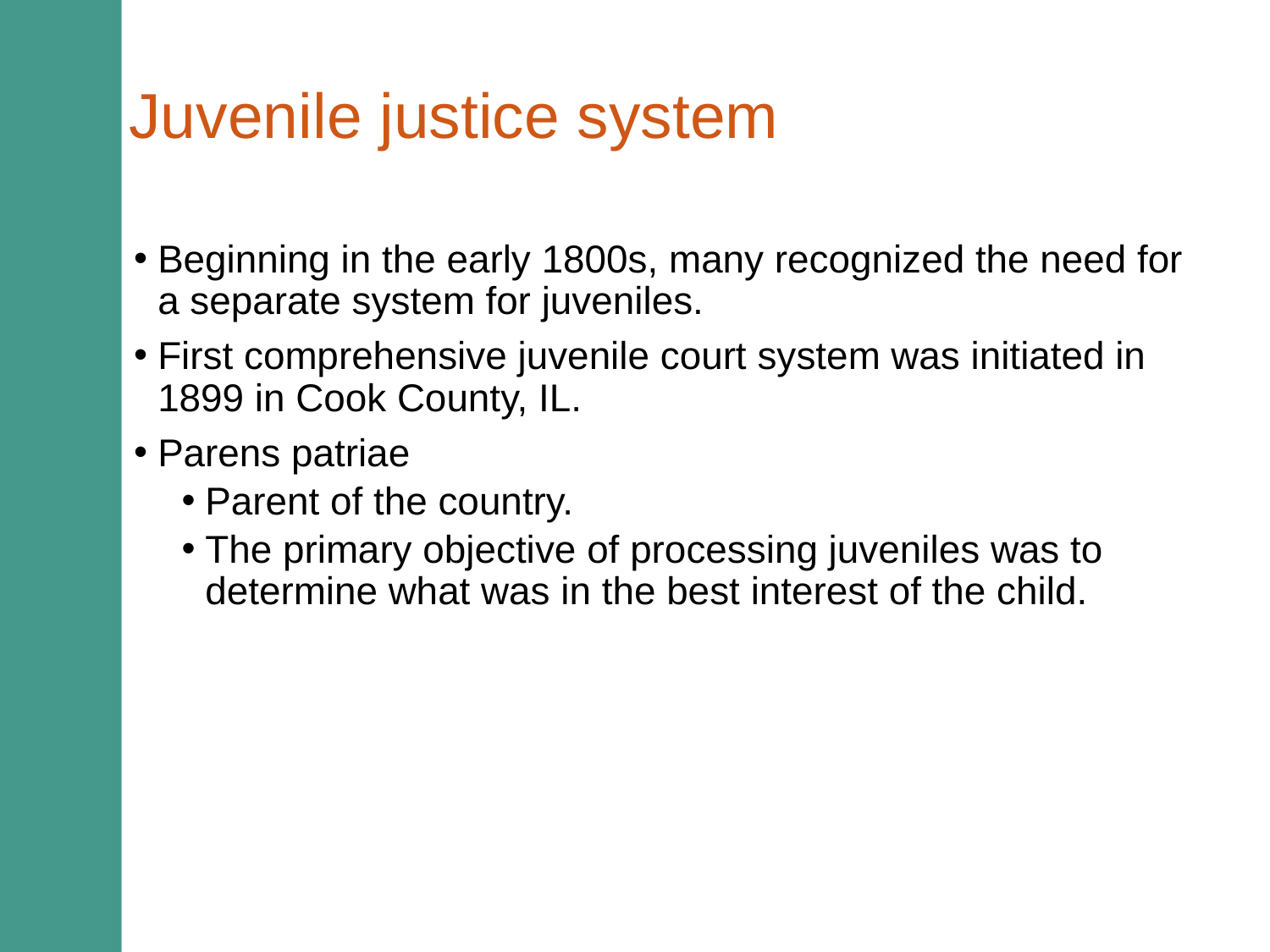

# Juvenile justice system
Beginning in the early 1800s, many recognized the need for a separate system for juveniles.
First comprehensive juvenile court system was initiated in 1899 in Cook County, IL.
Parens patriae
Parent of the country.
The primary objective of processing juveniles was to determine what was in the best interest of the child.